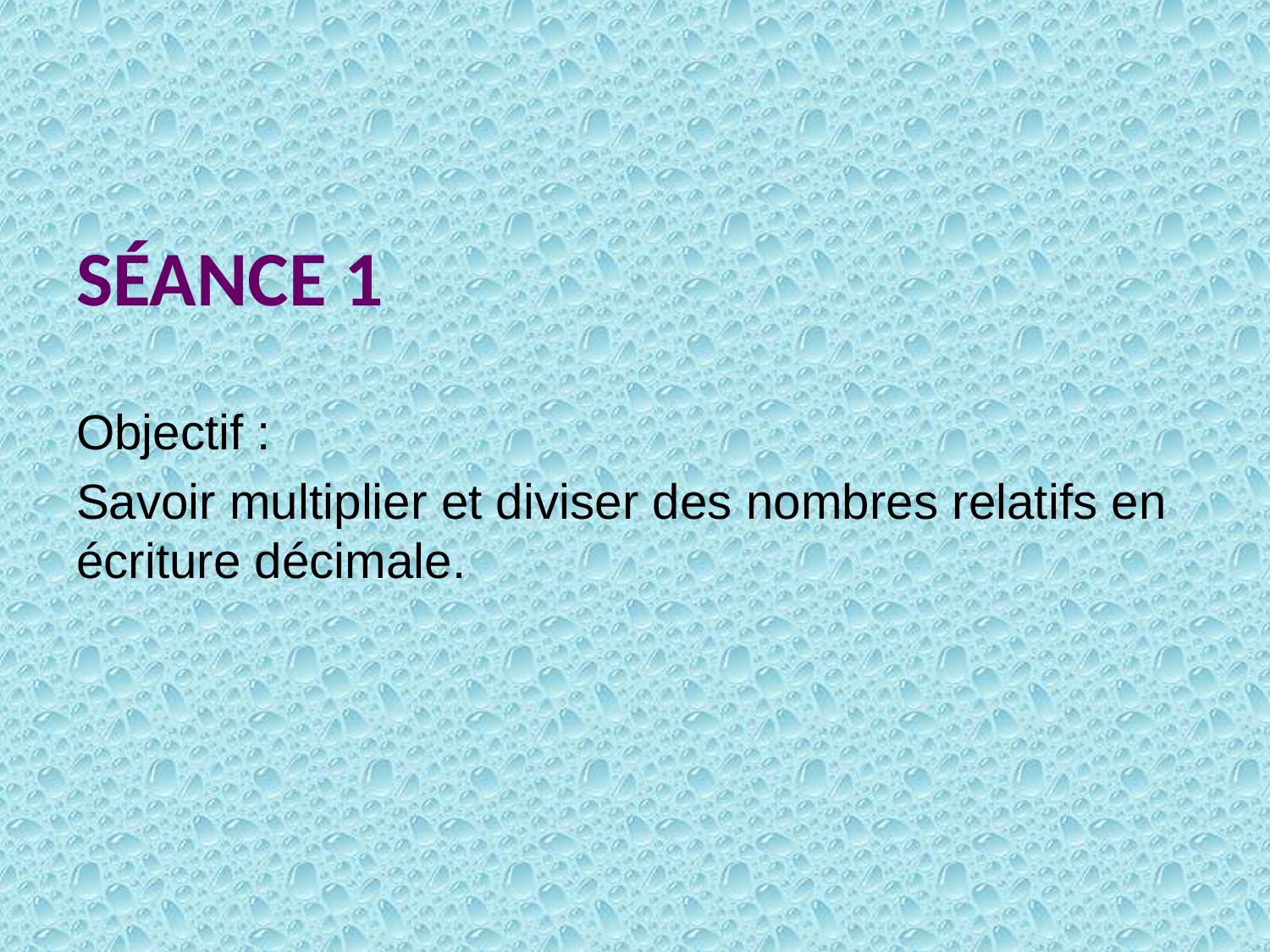

Séance 1

Objectif :
Savoir multiplier et diviser des nombres relatifs en écriture décimale.